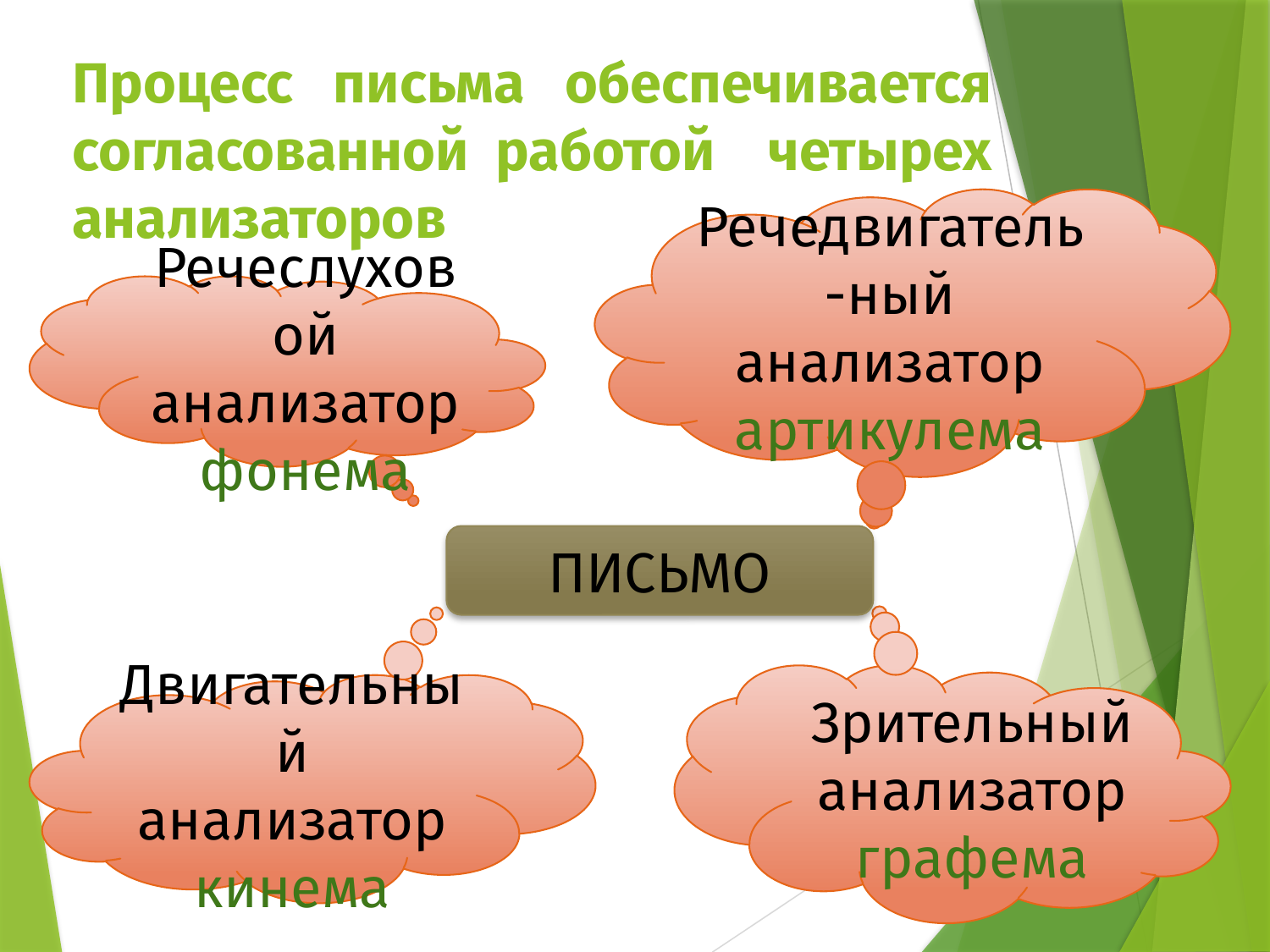

# Процесс   письма   обеспечивается  согласованной  работой    четырех       анализаторов
Речедвигатель-ный анализатор
артикулема
Речеслуховой анализатор
фонема
ПИСЬМО
Зрительный анализатор
графема
Двигательный анализатор
кинема